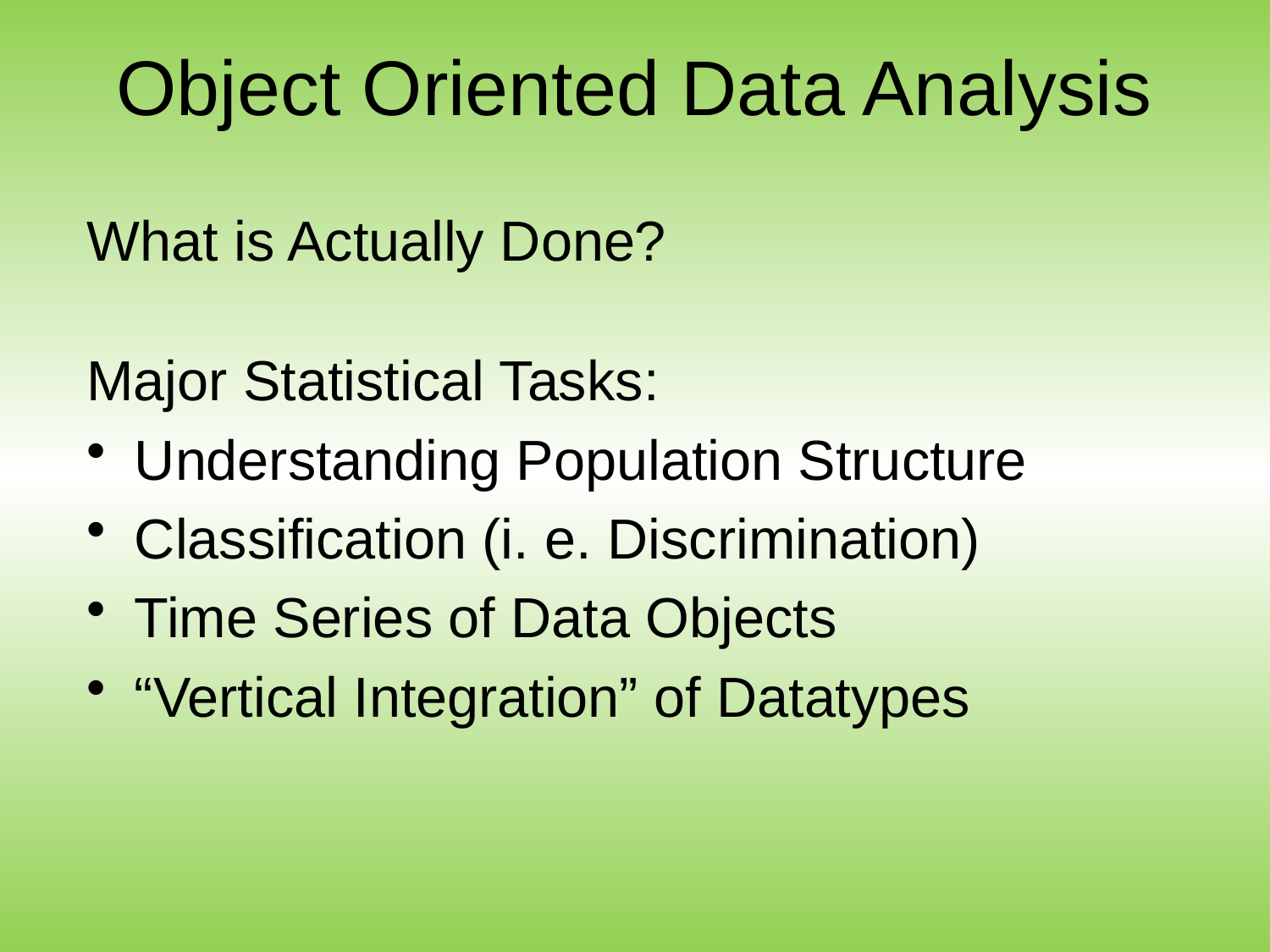

# Object Oriented Data Analysis
What is Actually Done?
Major Statistical Tasks:
Understanding Population Structure
Classification (i. e. Discrimination)
Time Series of Data Objects
“Vertical Integration” of Datatypes